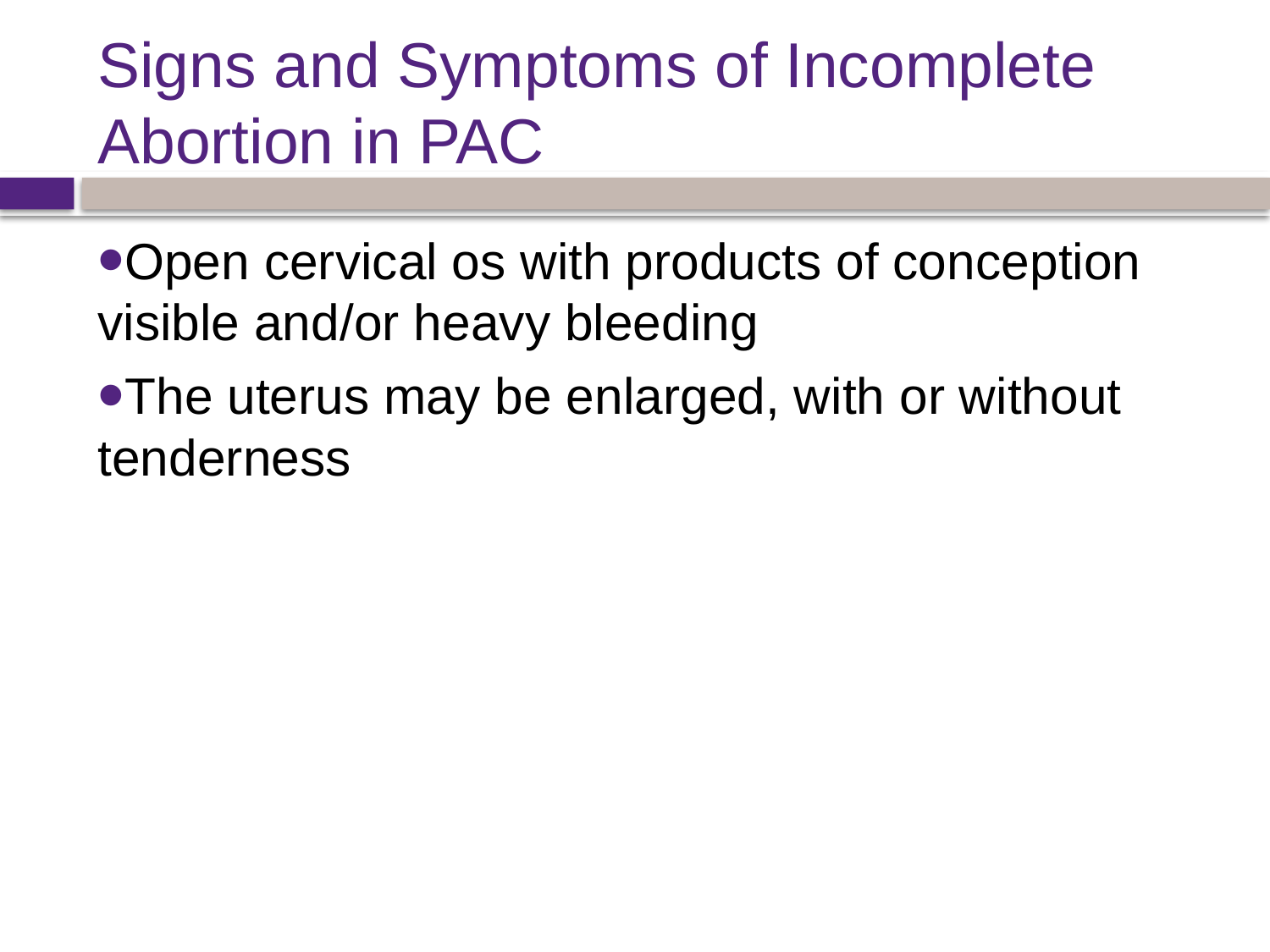

# Signs and Symptoms of Incomplete Abortion in PAC
Open cervical os with products of conception visible and/or heavy bleeding
The uterus may be enlarged, with or without tenderness